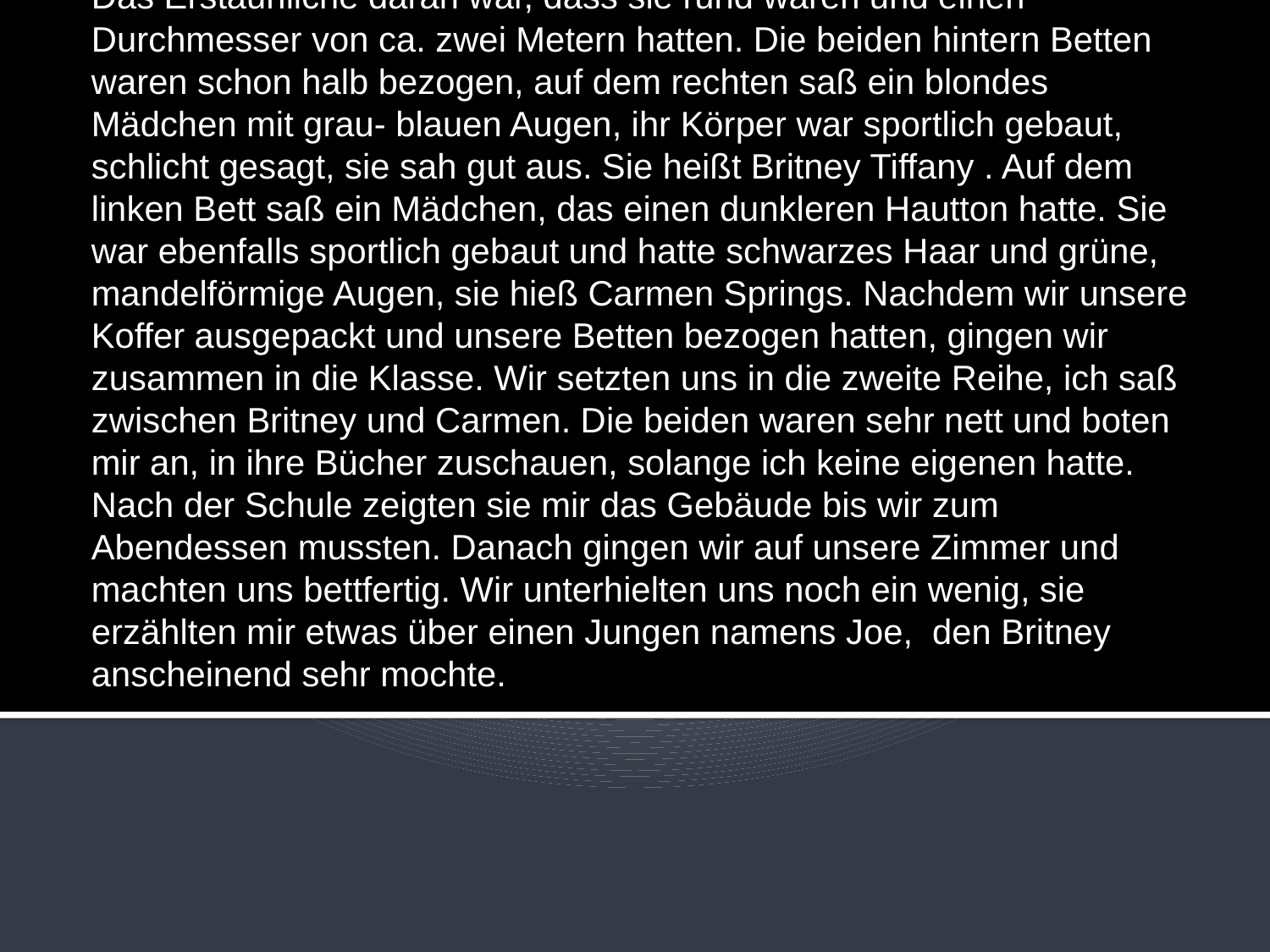

Das Erstaunliche daran war, dass sie rund waren und einen Durchmesser von ca. zwei Metern hatten. Die beiden hintern Betten waren schon halb bezogen, auf dem rechten saß ein blondes Mädchen mit grau- blauen Augen, ihr Körper war sportlich gebaut, schlicht gesagt, sie sah gut aus. Sie heißt Britney Tiffany . Auf dem linken Bett saß ein Mädchen, das einen dunkleren Hautton hatte. Sie war ebenfalls sportlich gebaut und hatte schwarzes Haar und grüne, mandelförmige Augen, sie hieß Carmen Springs. Nachdem wir unsere Koffer ausgepackt und unsere Betten bezogen hatten, gingen wir zusammen in die Klasse. Wir setzten uns in die zweite Reihe, ich saß zwischen Britney und Carmen. Die beiden waren sehr nett und boten mir an, in ihre Bücher zuschauen, solange ich keine eigenen hatte. Nach der Schule zeigten sie mir das Gebäude bis wir zum Abendessen mussten. Danach gingen wir auf unsere Zimmer und machten uns bettfertig. Wir unterhielten uns noch ein wenig, sie erzählten mir etwas über einen Jungen namens Joe,  den Britney anscheinend sehr mochte.